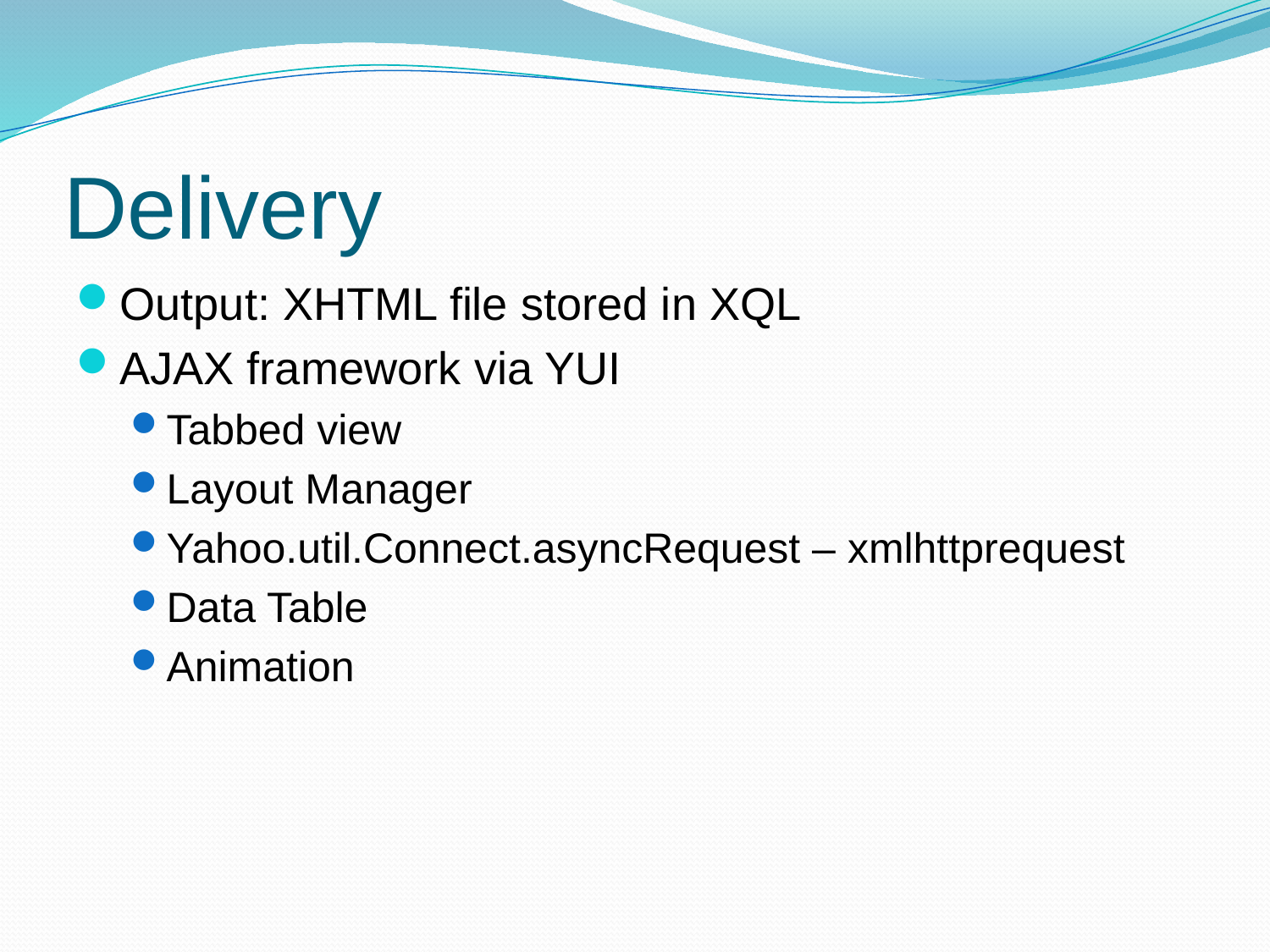

# Delivery
Output: XHTML file stored in XQL
AJAX framework via YUI
Tabbed view
Layout Manager
Yahoo.util.Connect.asyncRequest – xmlhttprequest
Data Table
Animation